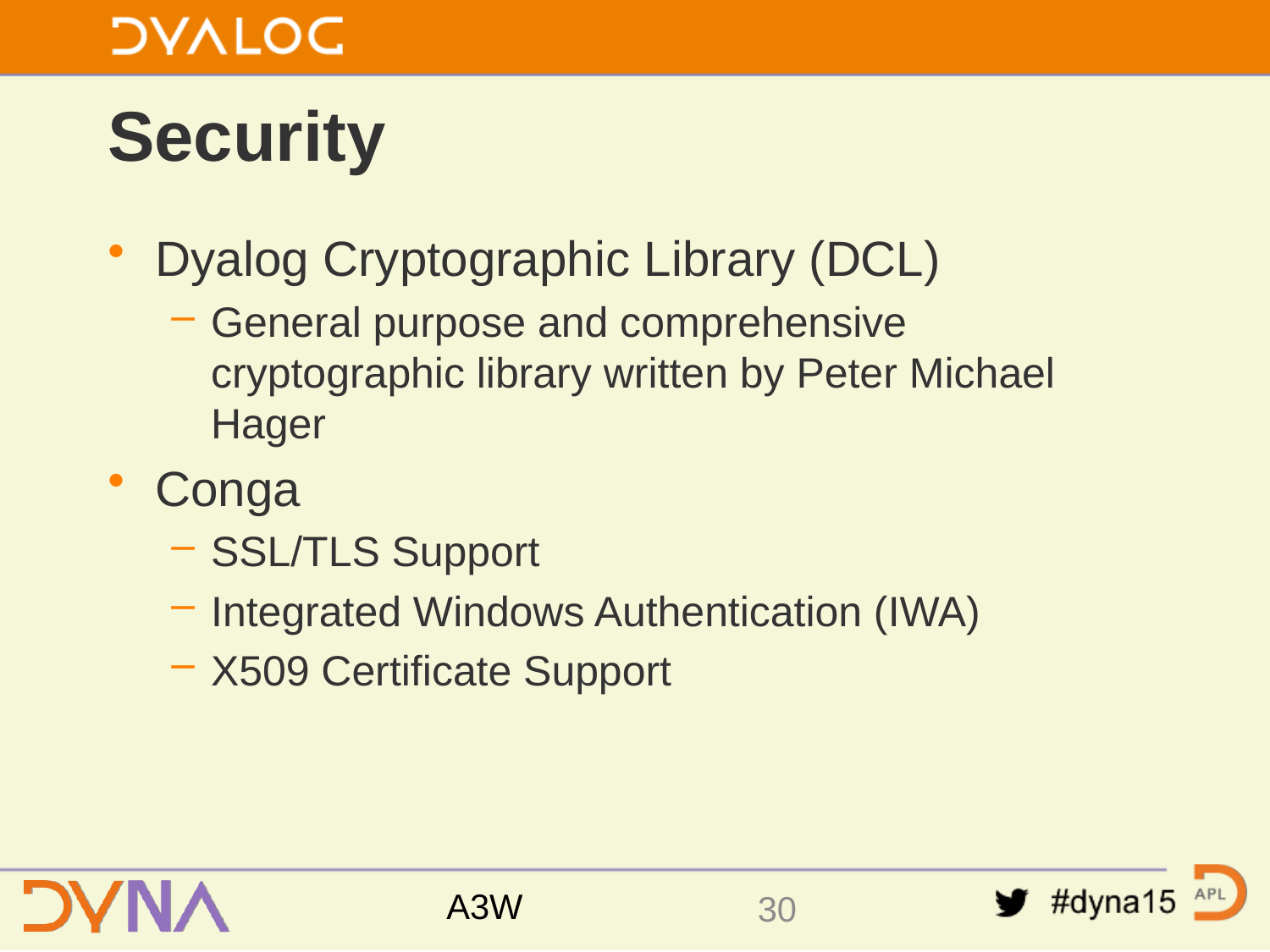

# Security
Dyalog Cryptographic Library (DCL)
General purpose and comprehensive cryptographic library written by Peter Michael Hager
Conga
SSL/TLS Support
Integrated Windows Authentication (IWA)
X509 Certificate Support

30
A3W